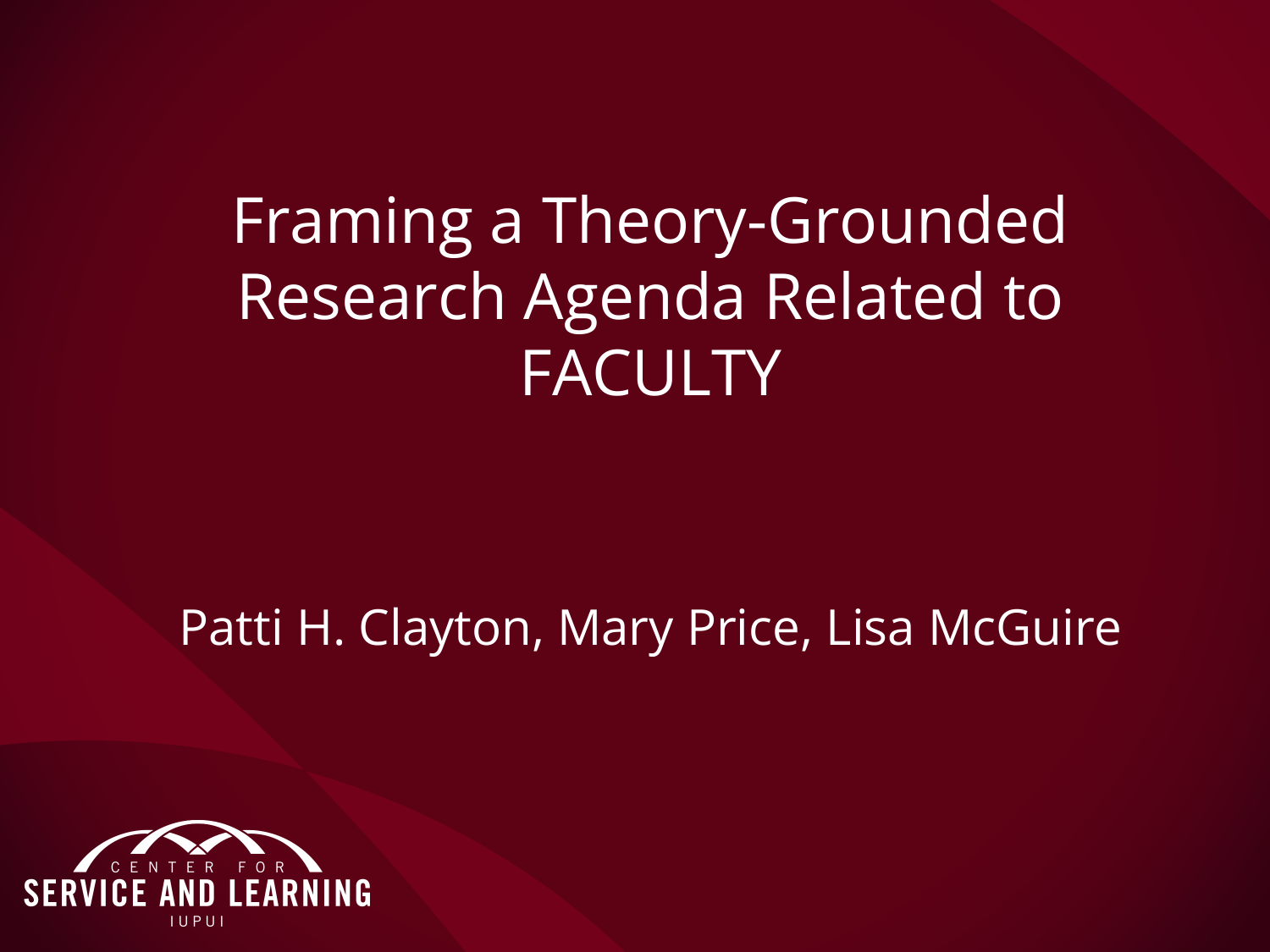

Framing a Theory-Grounded Research Agenda Related to FACULTY

Patti H. Clayton, Mary Price, Lisa McGuire

#